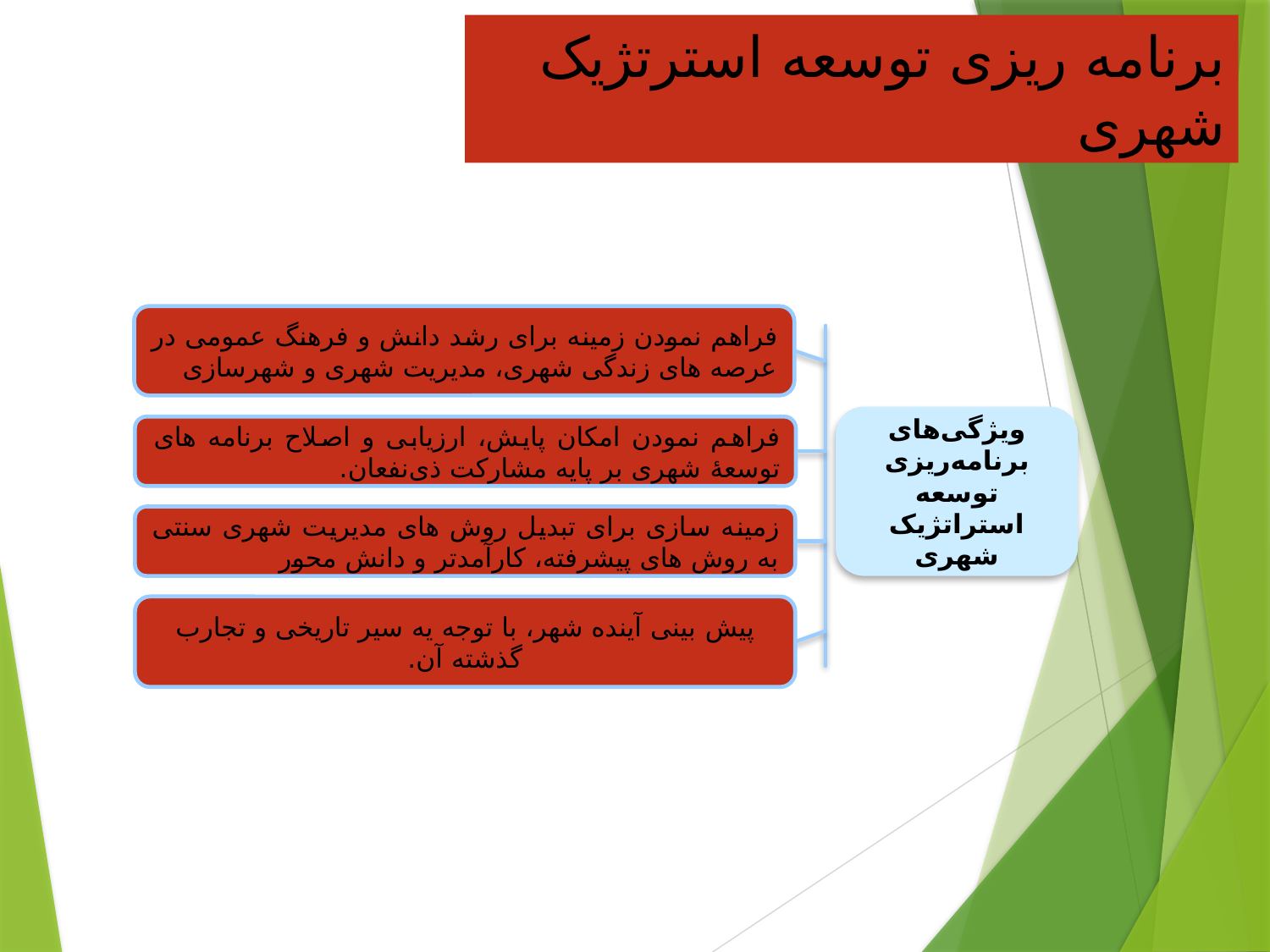

برنامه ریزی توسعه استرتژیک شهری
فراهم نمودن زمینه برای رشد دانش و فرهنگ عمومی در عرصه های زندگی شهری، مدیریت شهری و شهرسازی
ویژگی‌های برنامه‌ریزی توسعه استراتژیک شهری
فراهم نمودن امکان پایش، ارزیابی و اصلاح برنامه ‌های توسعۀ شهری بر پایه مشارکت ذی‌نفعان.
زمینه سازی برای تبدیل روش های مدیریت شهری سنتی به روش های پیشرفته، کارآمدتر و دانش محور
پیش‌ بینی آینده شهر، با توجه یه سیر تاریخی و تجارب گذشته آن.